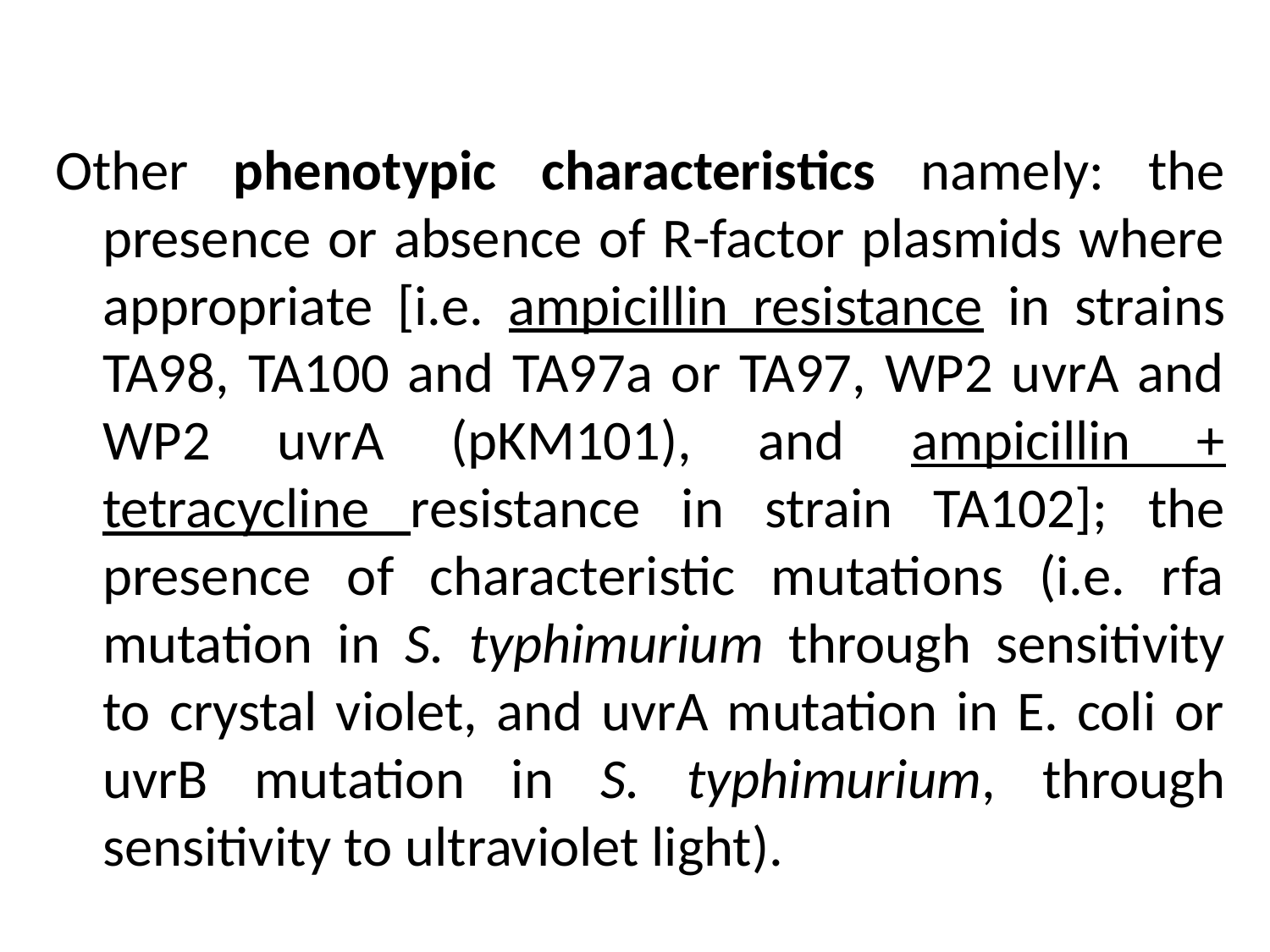

Other phenotypic characteristics namely: the presence or absence of R-factor plasmids where appropriate [i.e. ampicillin resistance in strains TA98, TA100 and TA97a or TA97, WP2 uvrA and WP2 uvrA (pKM101), and ampicillin + tetracycline resistance in strain TA102]; the presence of characteristic mutations (i.e. rfa mutation in S. typhimurium through sensitivity to crystal violet, and uvrA mutation in E. coli or uvrB mutation in S. typhimurium, through sensitivity to ultraviolet light).